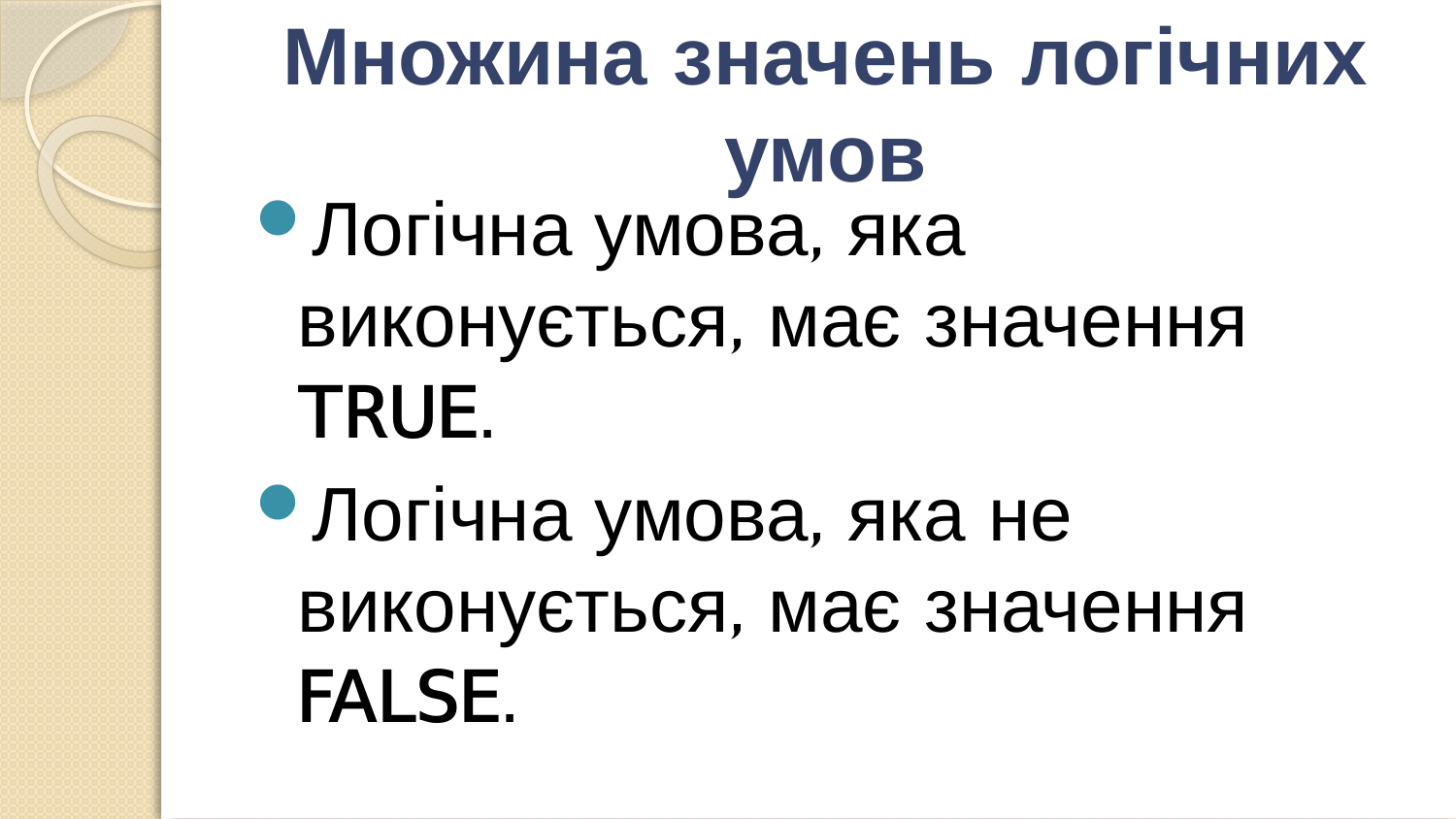

# Множина значень логічних умов
Логічна умова, яка виконується, має значення TRUE.
Логічна умова, яка не виконується, має значення FALSE.